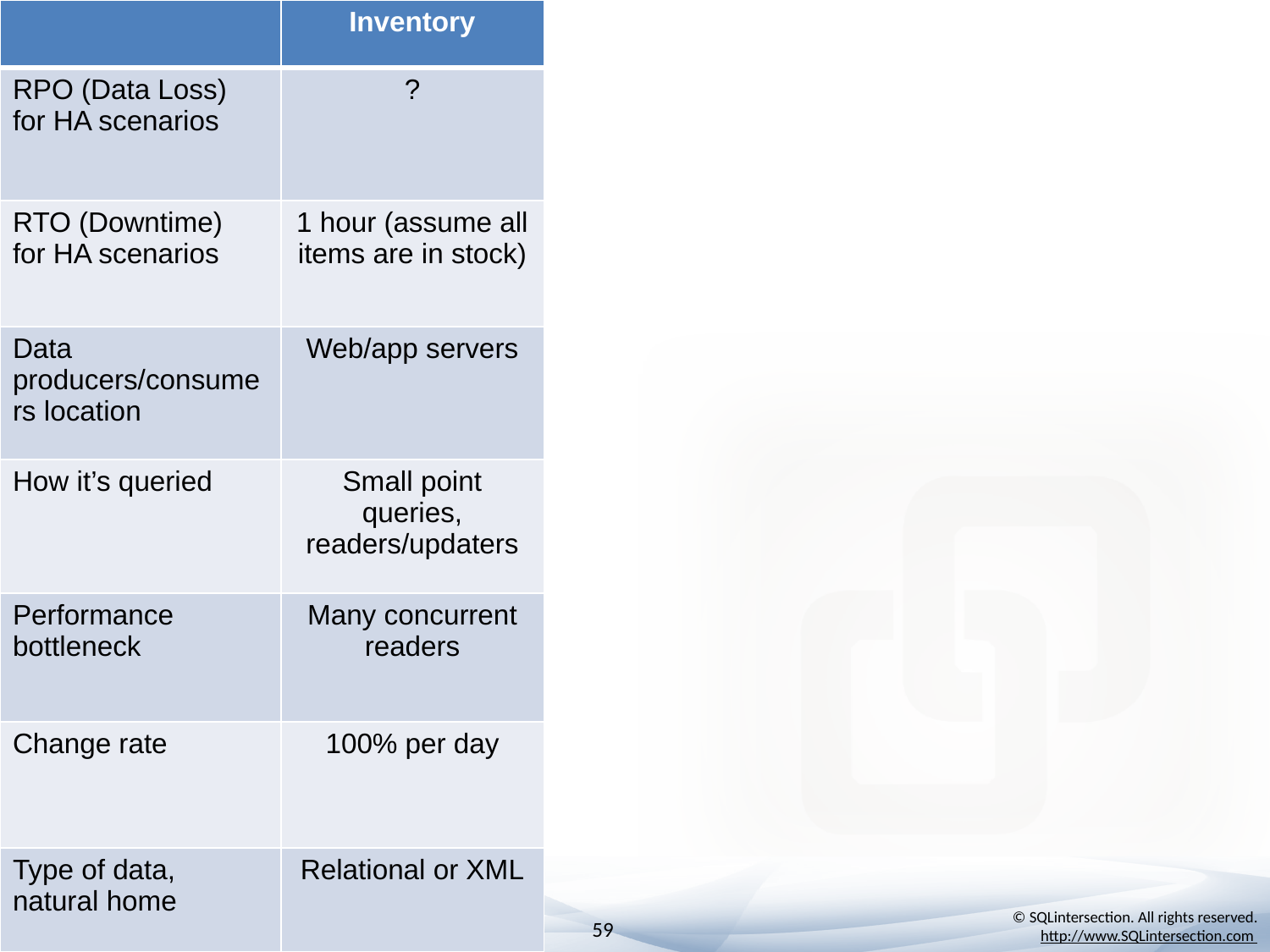

|  | Inventory |
| --- | --- |
| RPO (Data Loss) for HA scenarios | ? |
| RTO (Downtime) for HA scenarios | 1 hour (assume all items are in stock) |
| Data producers/consumers location | Web/app servers |
| How it’s queried | Small point queries, readers/updaters |
| Performance bottleneck | Many concurrent readers |
| Change rate | 100% per day |
| Type of data, natural home | Relational or XML |